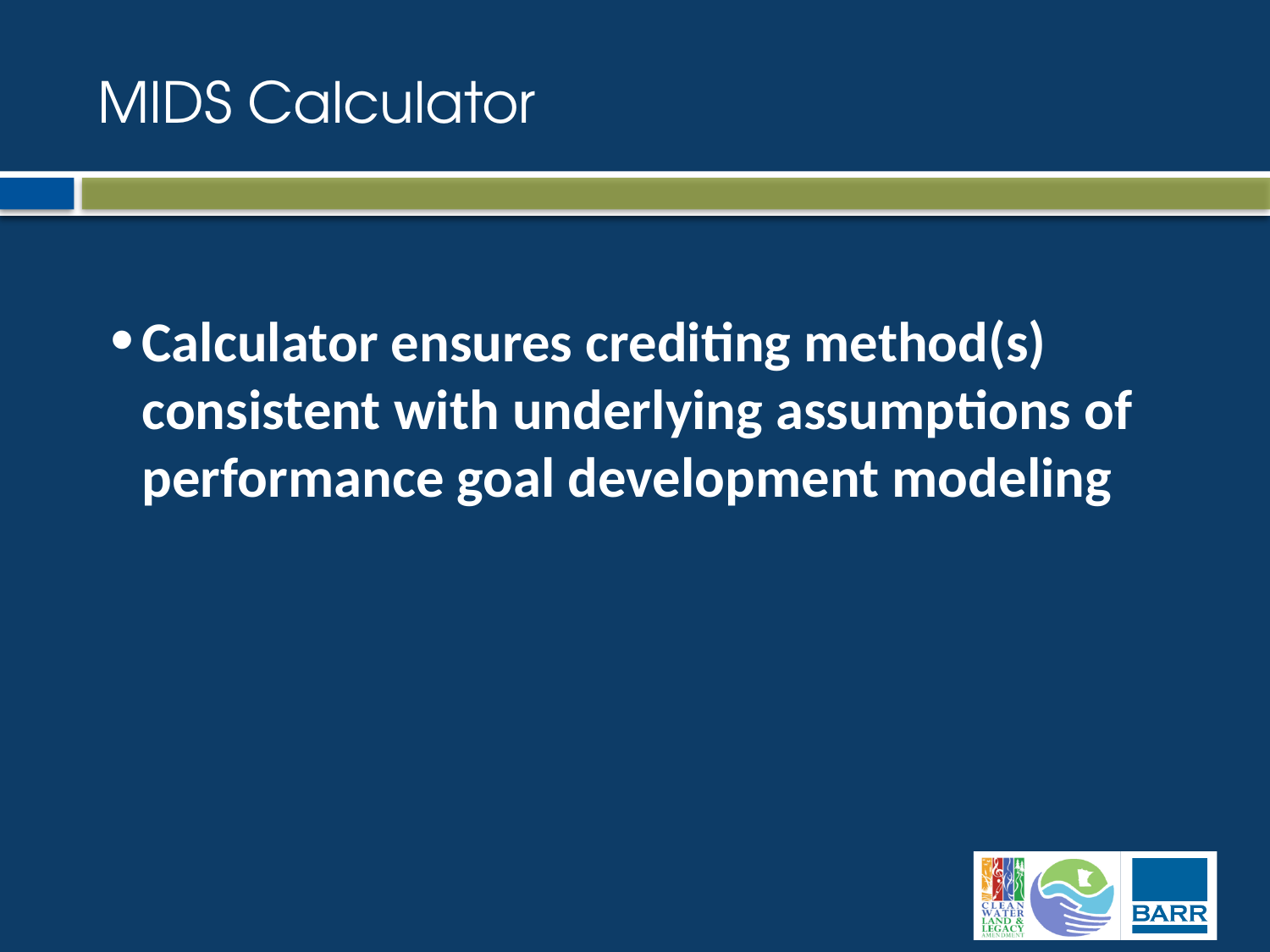

# MIDS Calculator

Calculator ensures crediting method(s) consistent with underlying assumptions of performance goal development modeling